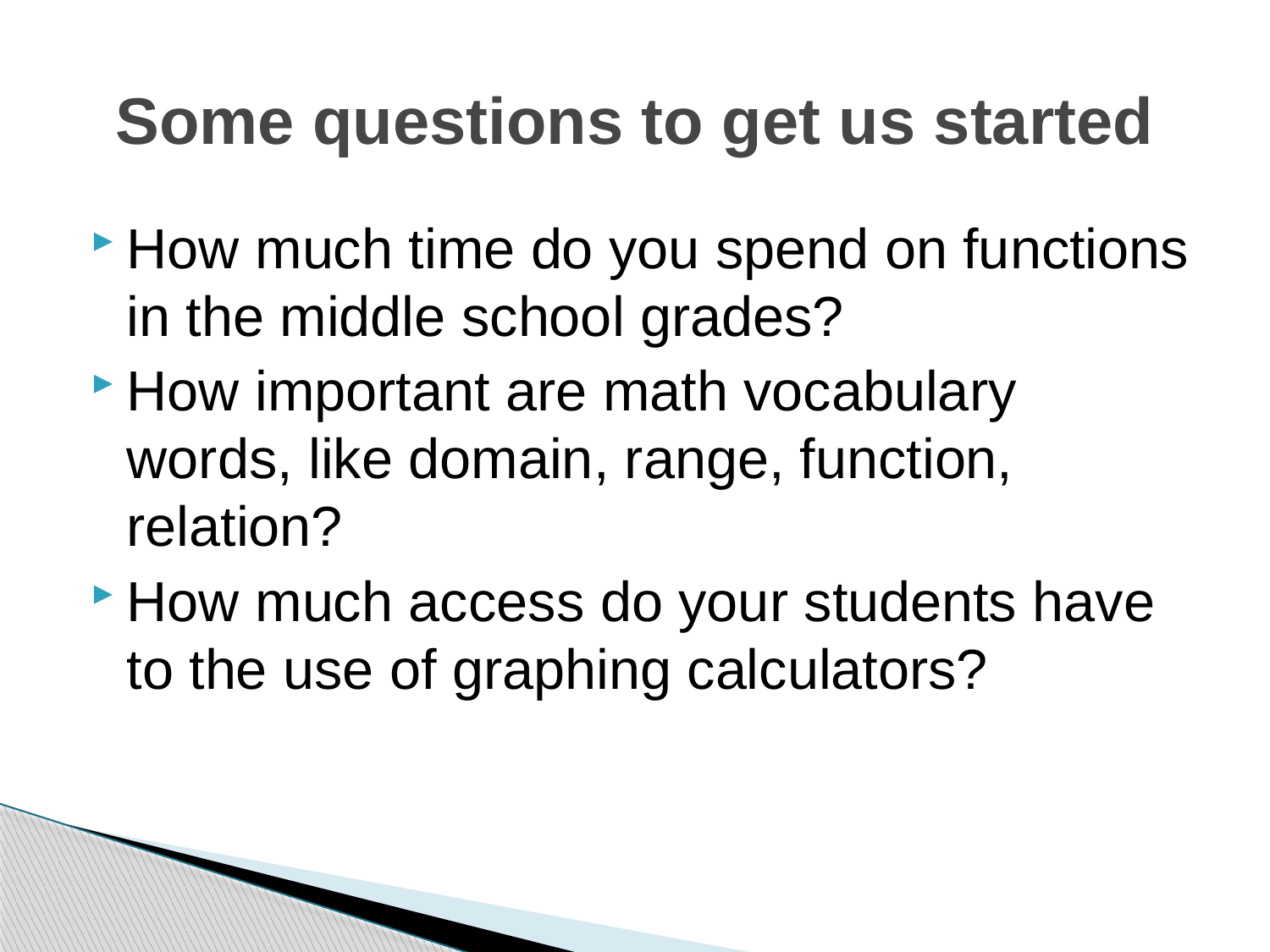

# Some questions to get us started
How much time do you spend on functions in the middle school grades?
How important are math vocabulary words, like domain, range, function, relation?
How much access do your students have to the use of graphing calculators?